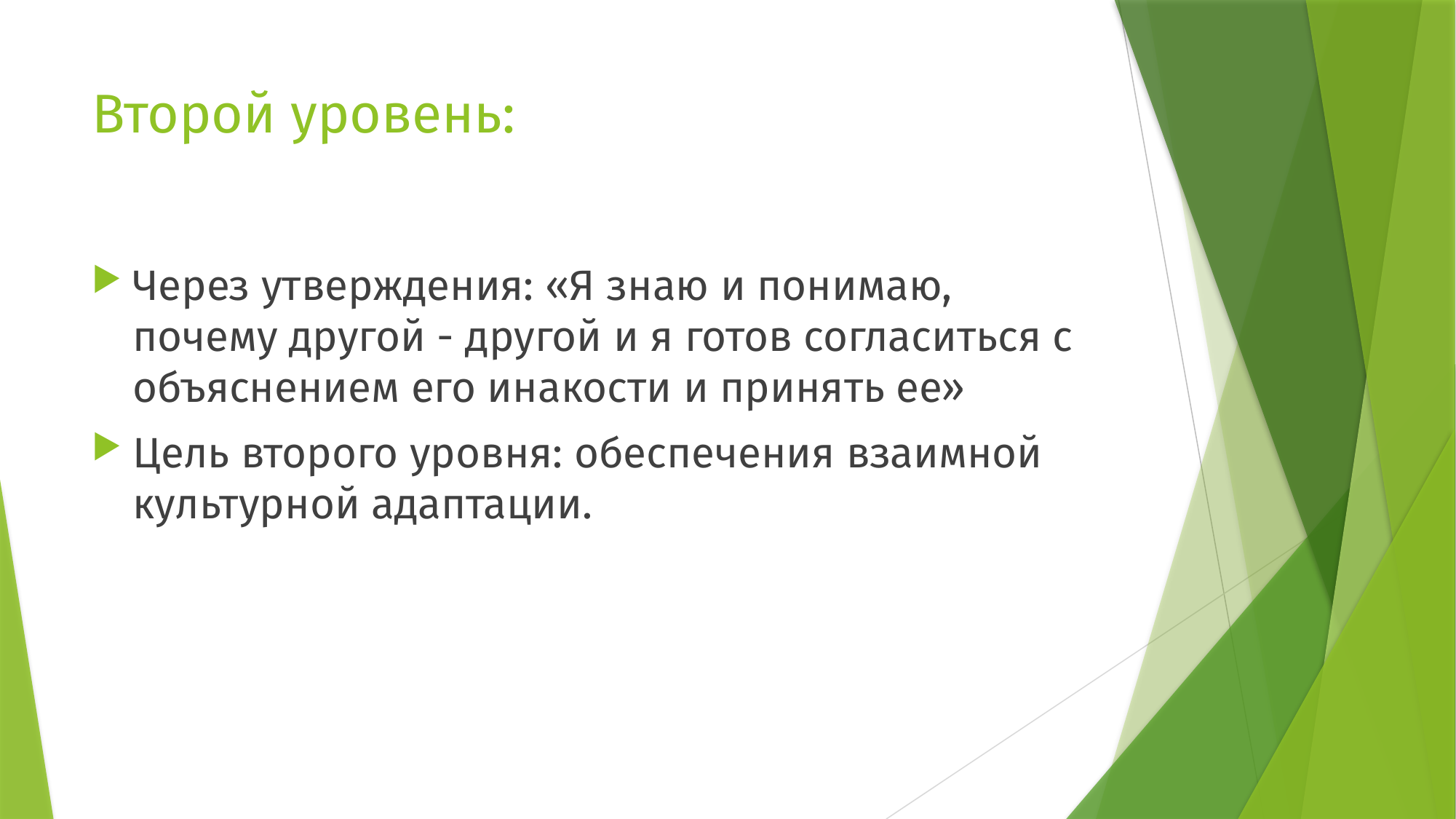

# Второй уровень:
Через утверждения: «Я знаю и понимаю, почему другой - другой и я готов согласиться с объяснением его инакости и принять ее»
Цель второго уровня: обеспечения взаимной культурной адаптации.